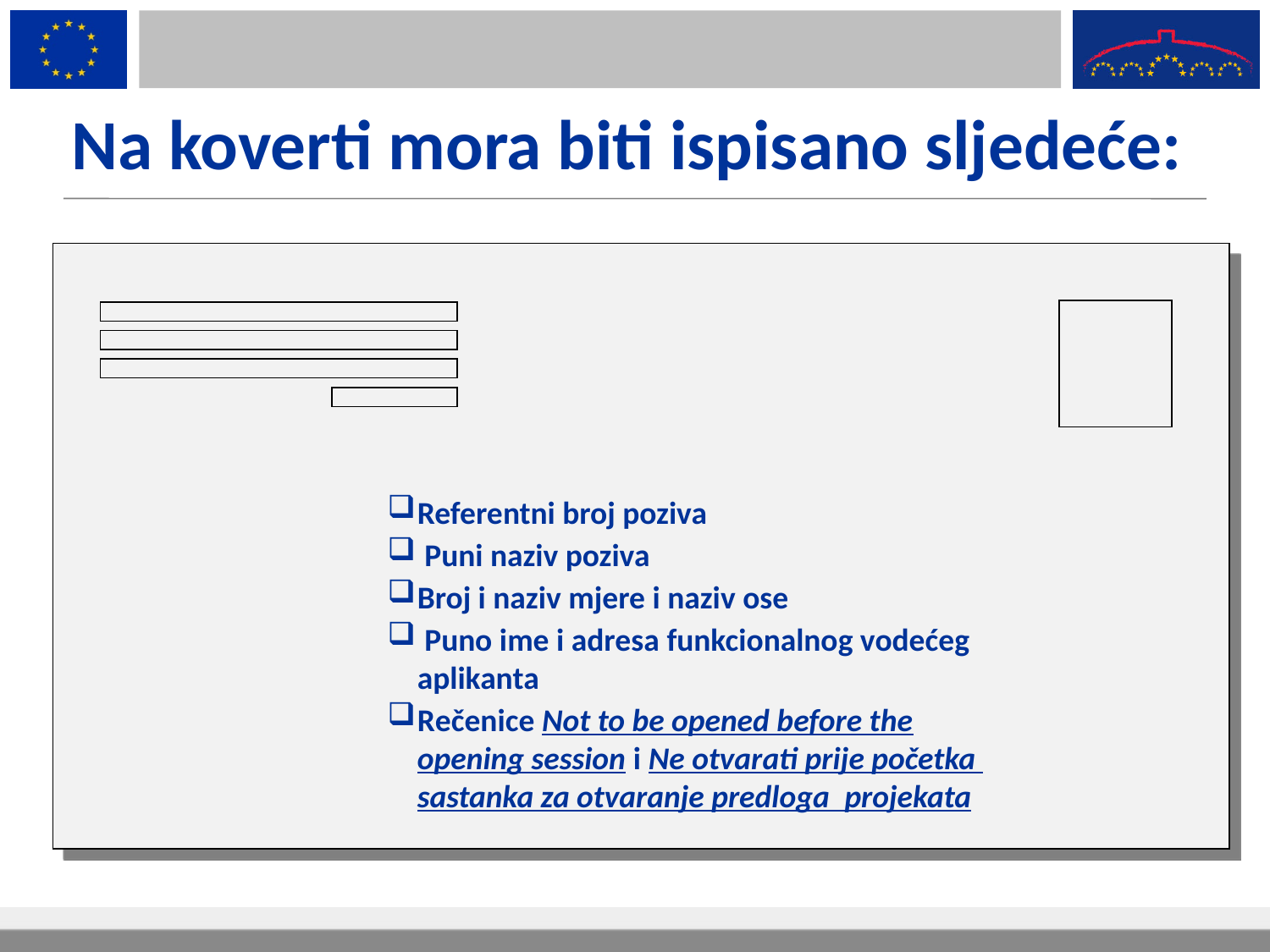

# Na koverti mora biti ispisano sljedeće:

Referentni broj poziva
 Puni naziv poziva
Broj i naziv mjere i naziv ose
 Puno ime i adresa funkcionalnog vodećeg aplikanta
Rečenice Not to be opened before the opening session i Ne otvarati prije početka  sastanka za otvaranje predloga  projekata